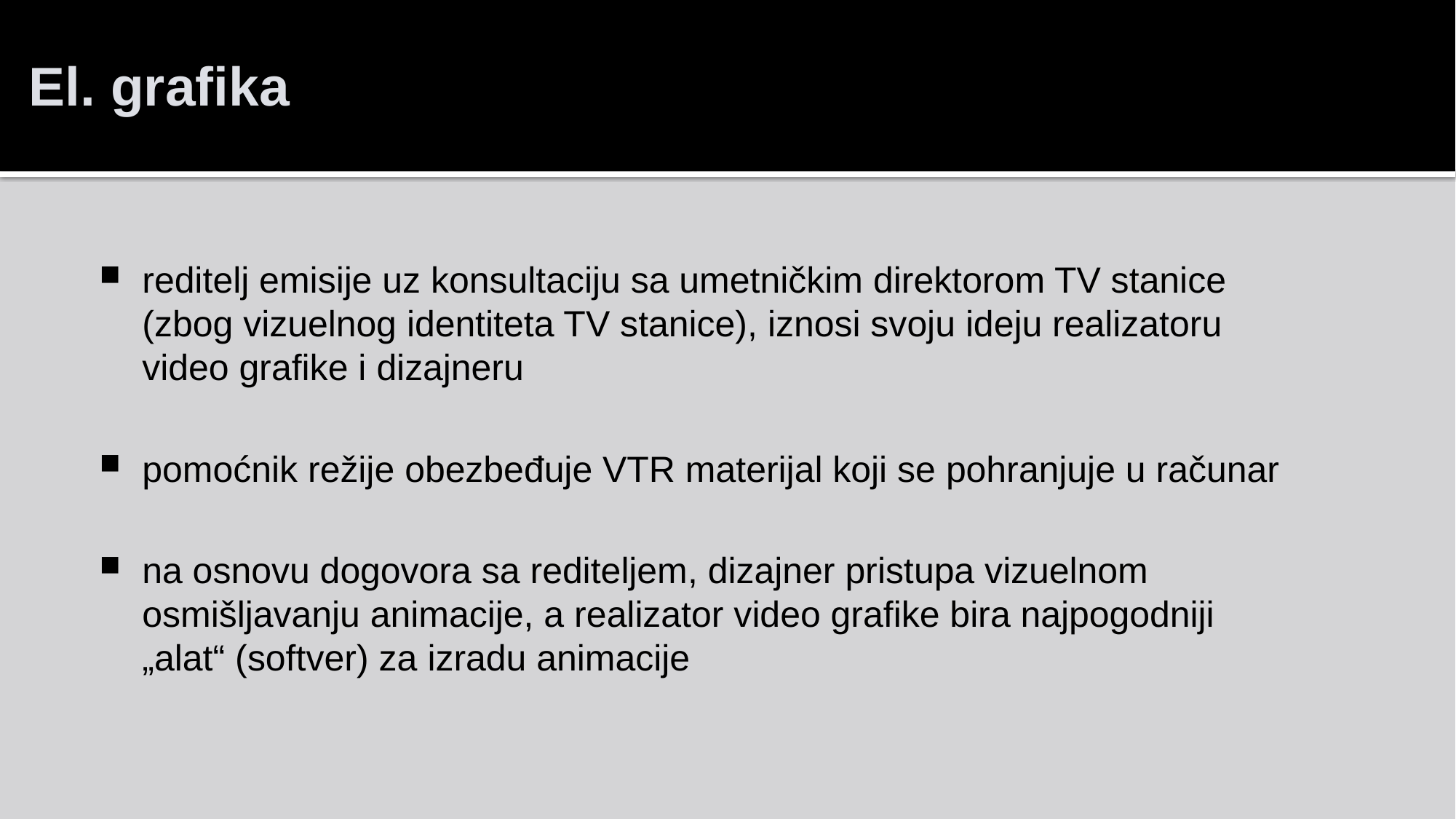

# El. grafika

reditelj emisije uz konsultaciju sa umetničkim direktorom TV stanice (zbog vizuelnog identiteta TV stanice), iznosi svoju ideju realizatoru video grafike i dizajneru

pomoćnik režije obezbeđuje VTR materijal koji se pohranjuje u računar

na osnovu dogovora sa rediteljem, dizajner pristupa vizuelnom osmišljavanju animacije, a realizator video grafike bira najpogodniji „alat“ (softver) za izradu animacije